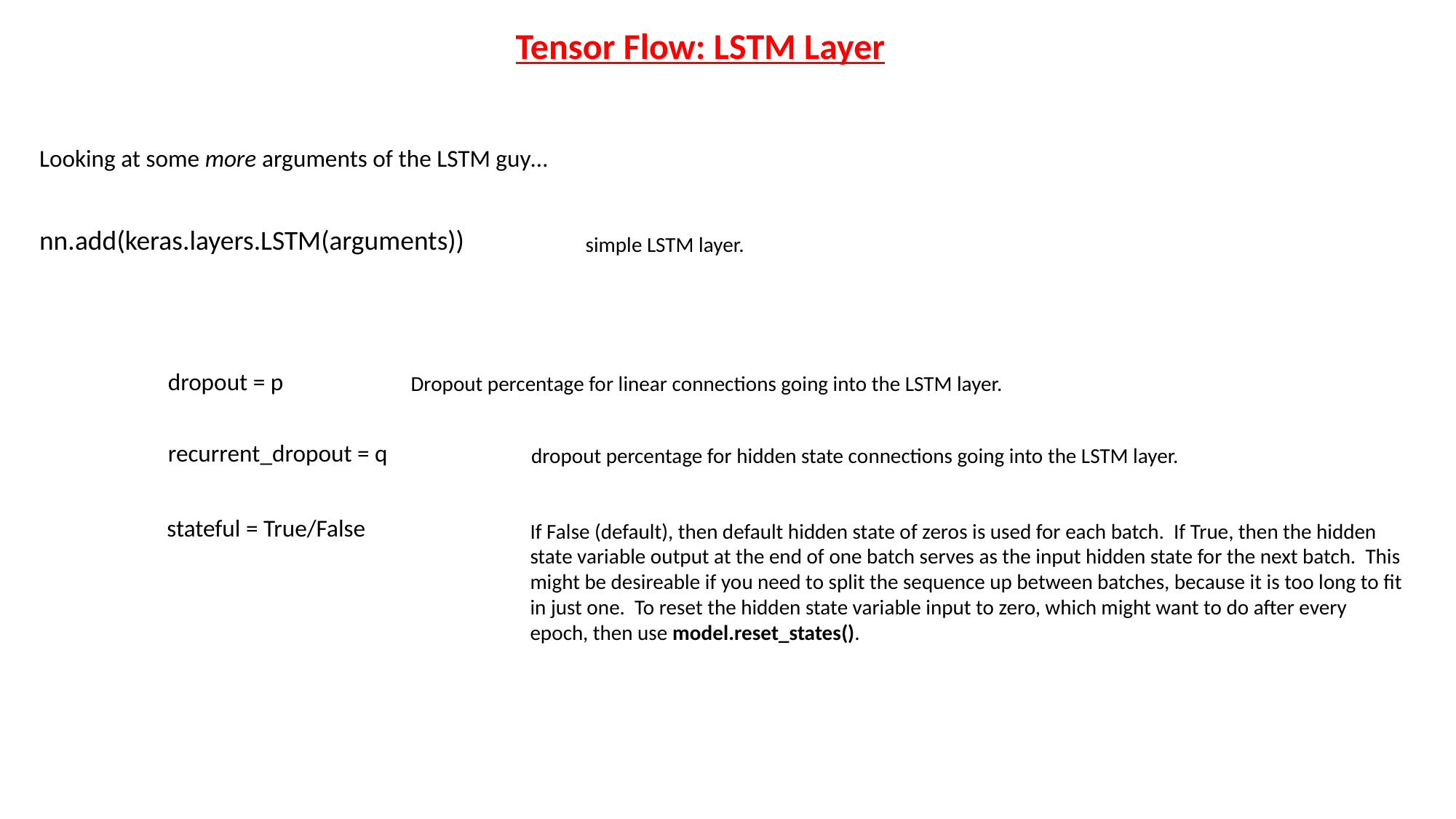

Tensor Flow: LSTM Layer
Looking at some more arguments of the LSTM guy…
nn.add(keras.layers.LSTM(arguments))
simple LSTM layer.
dropout = p
Dropout percentage for linear connections going into the LSTM layer.
recurrent_dropout = q
dropout percentage for hidden state connections going into the LSTM layer.
stateful = True/False
If False (default), then default hidden state of zeros is used for each batch.  If True, then the hidden state variable output at the end of one batch serves as the input hidden state for the next batch.  This might be desireable if you need to split the sequence up between batches, because it is too long to fit in just one.  To reset the hidden state variable input to zero, which might want to do after every epoch, then use model.reset_states().